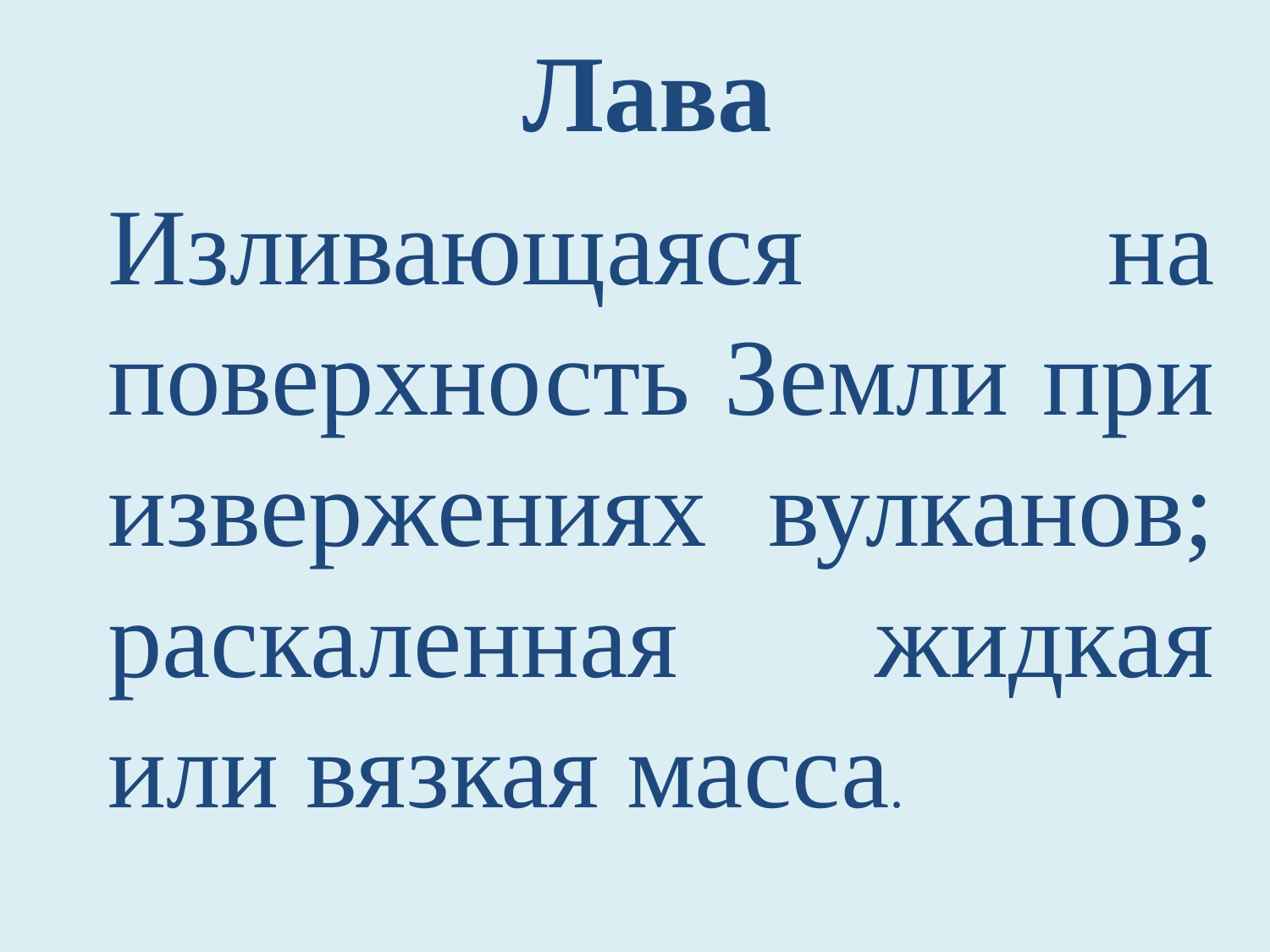

Лава
Изливающаяся  на поверхность Земли при извержениях вулканов; раскаленная жидкая или вязкая масса.